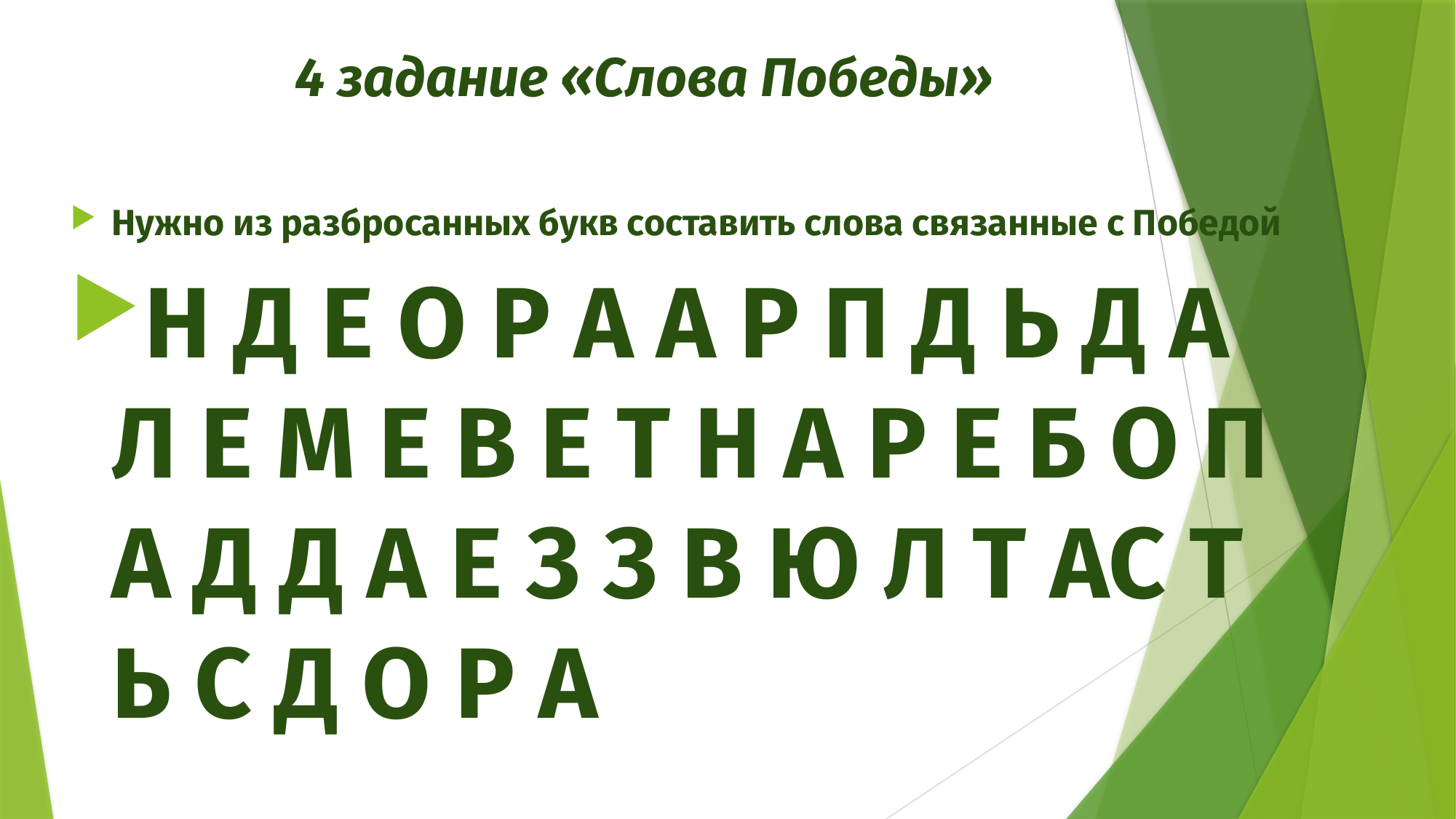

# 4 задание «Слова Победы»
Нужно из разбросанных букв составить слова связанные с Победой
Н Д Е О Р А А Р П Д Ь Д А Л Е М Е В Е Т Н А Р Е Б О П А Д Д А Е З З В Ю Л Т АС Т Ь С Д О Р А